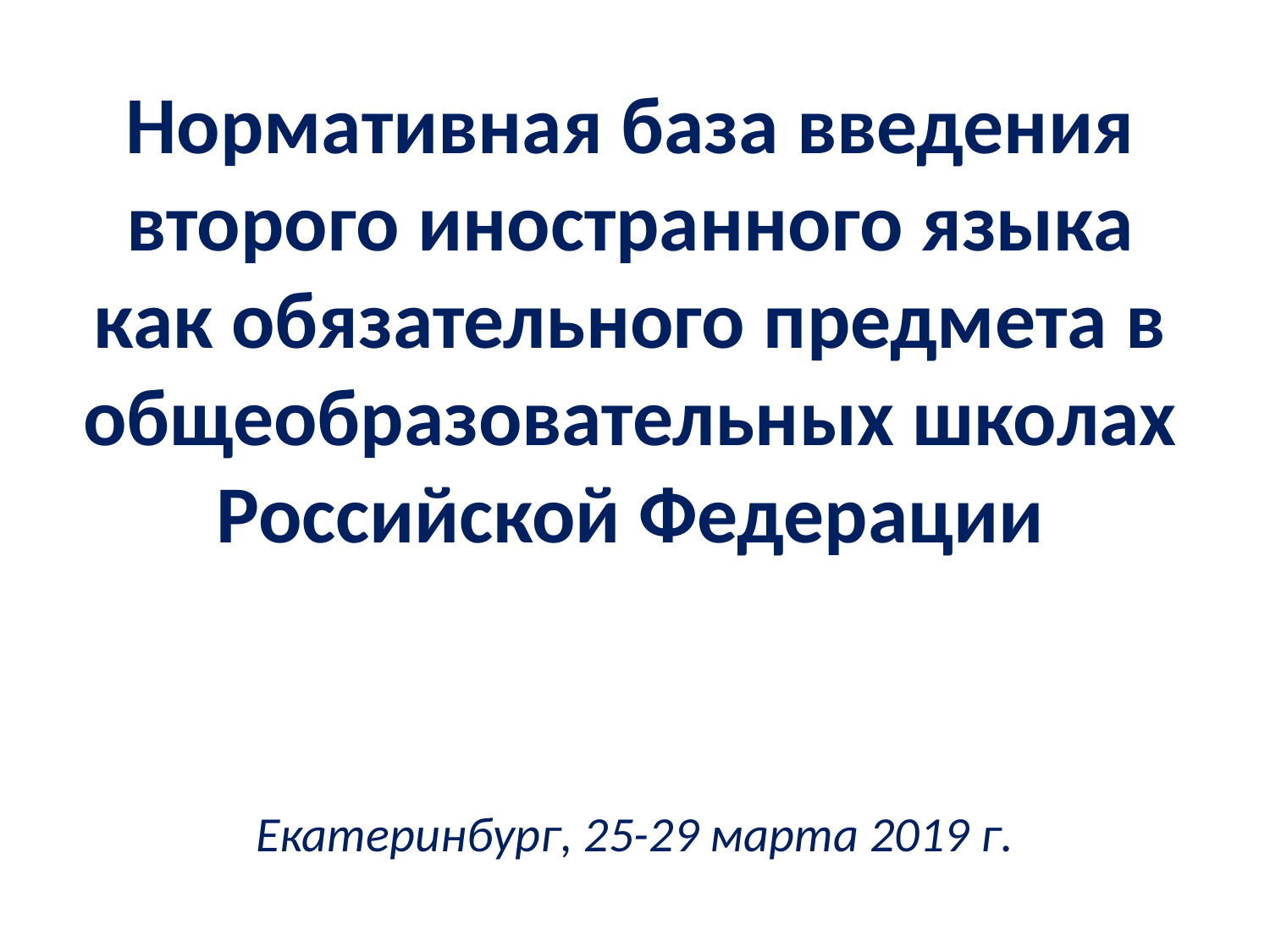

# Нормативная база введения второго иностранного языка как обязательного предмета в общеобразовательных школах Российской Федерации
Екатеринбург, 25-29 марта 2019 г.